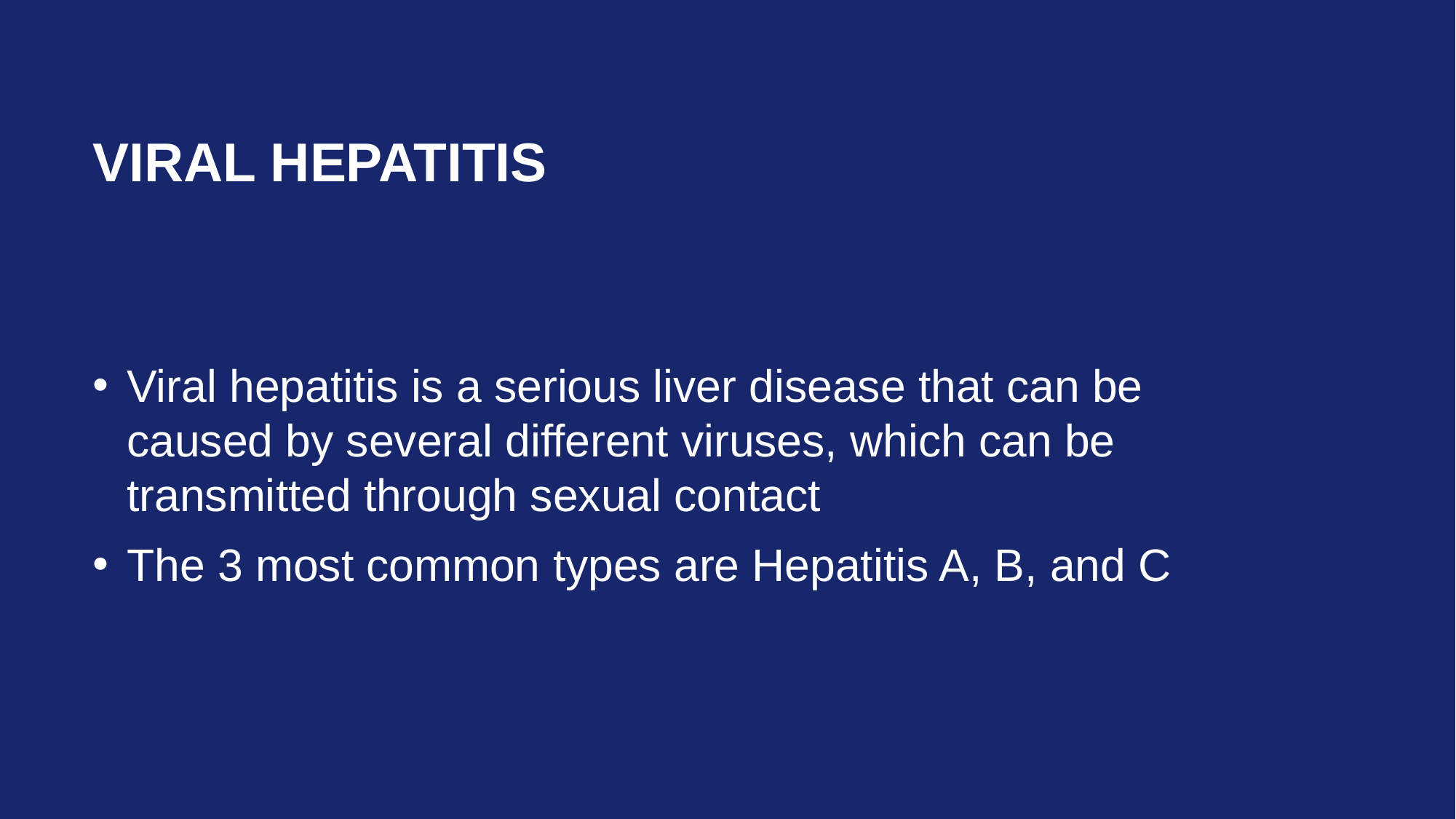

# Viral Hepatitis
Viral hepatitis is a serious liver disease that can be caused by several different viruses, which can be transmitted through sexual contact
The 3 most common types are Hepatitis A, B, and C